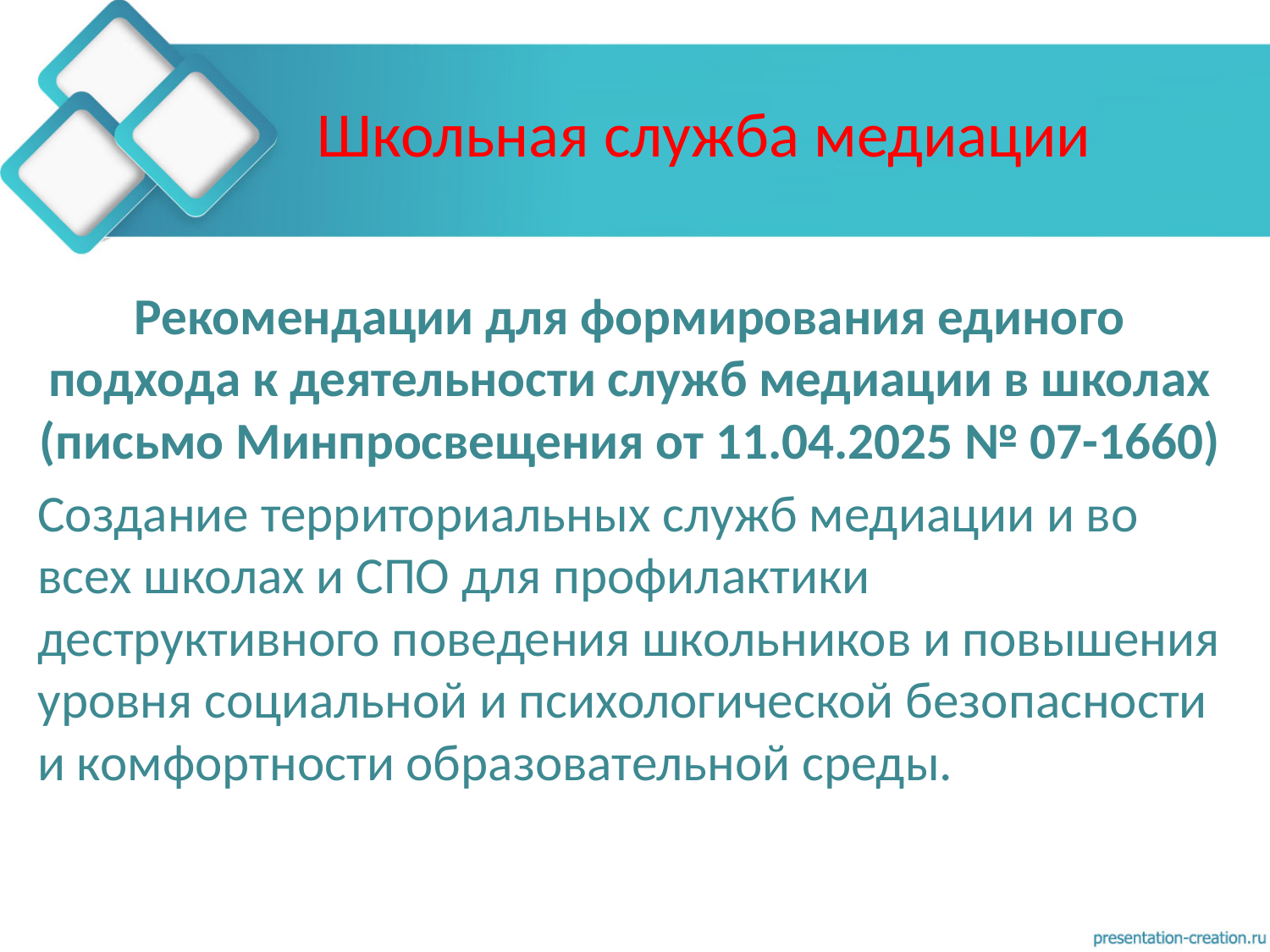

# Школьная служба медиации
Рекомендации для формирования единого подхода к деятельности служб медиации в школах (письмо Минпросвещения от 11.04.2025 № 07-1660)
Создание территориальных служб медиации и во всех школах и СПО для профилактики деструктивного поведения школьников и повышения уровня социальной и психологической безопасности и комфортности образовательной среды.